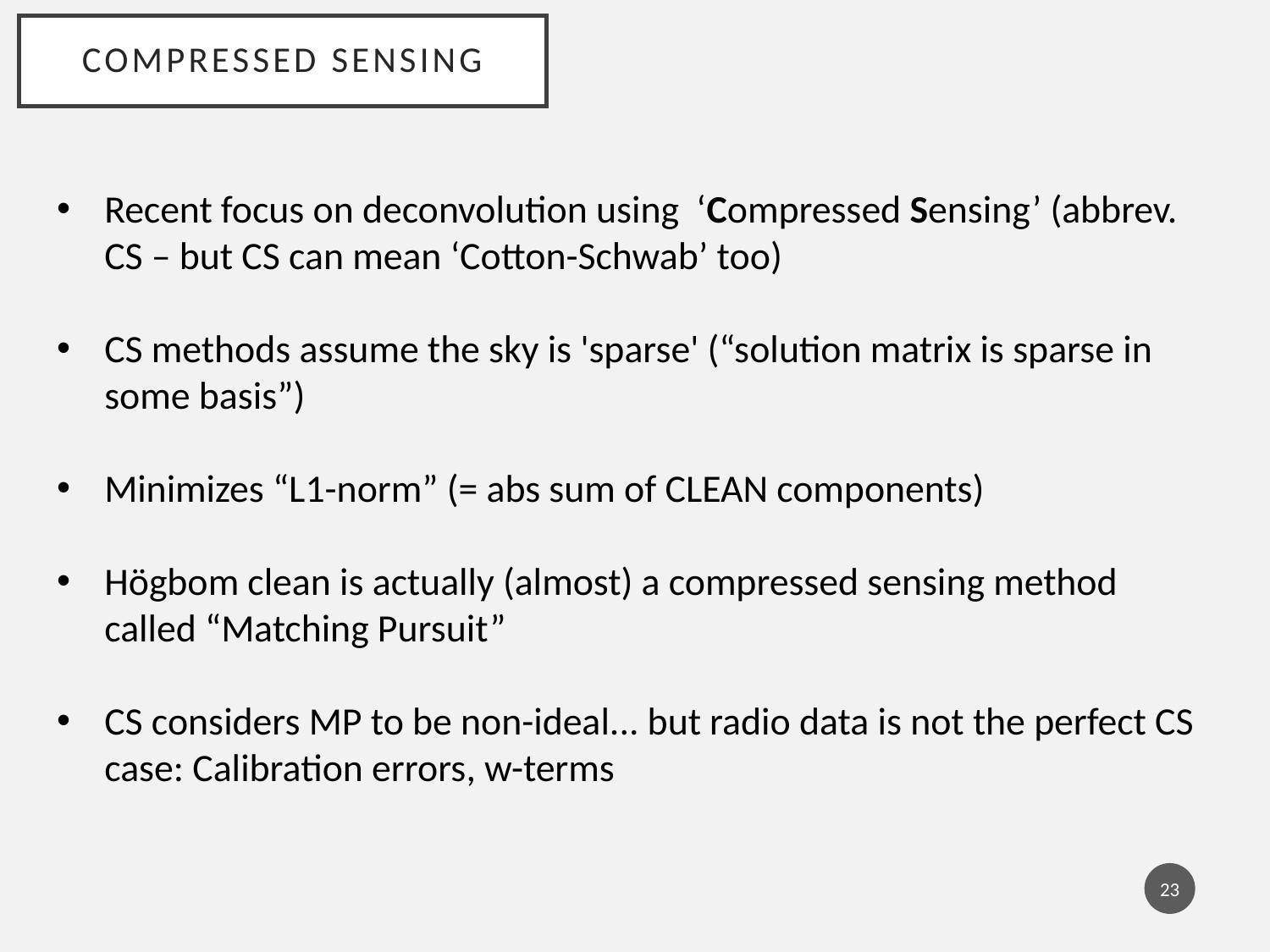

Compressed Sensing
Recent focus on deconvolution using  ‘Compressed Sensing’ (abbrev. CS – but CS can mean ‘Cotton-Schwab’ too)

CS methods assume the sky is 'sparse' (“solution matrix is sparse in some basis”)

Minimizes “L1-norm” (= abs sum of CLEAN components)

Högbom clean is actually (almost) a compressed sensing method called “Matching Pursuit”

CS considers MP to be non-ideal... but radio data is not the perfect CS case: Calibration errors, w-terms
23